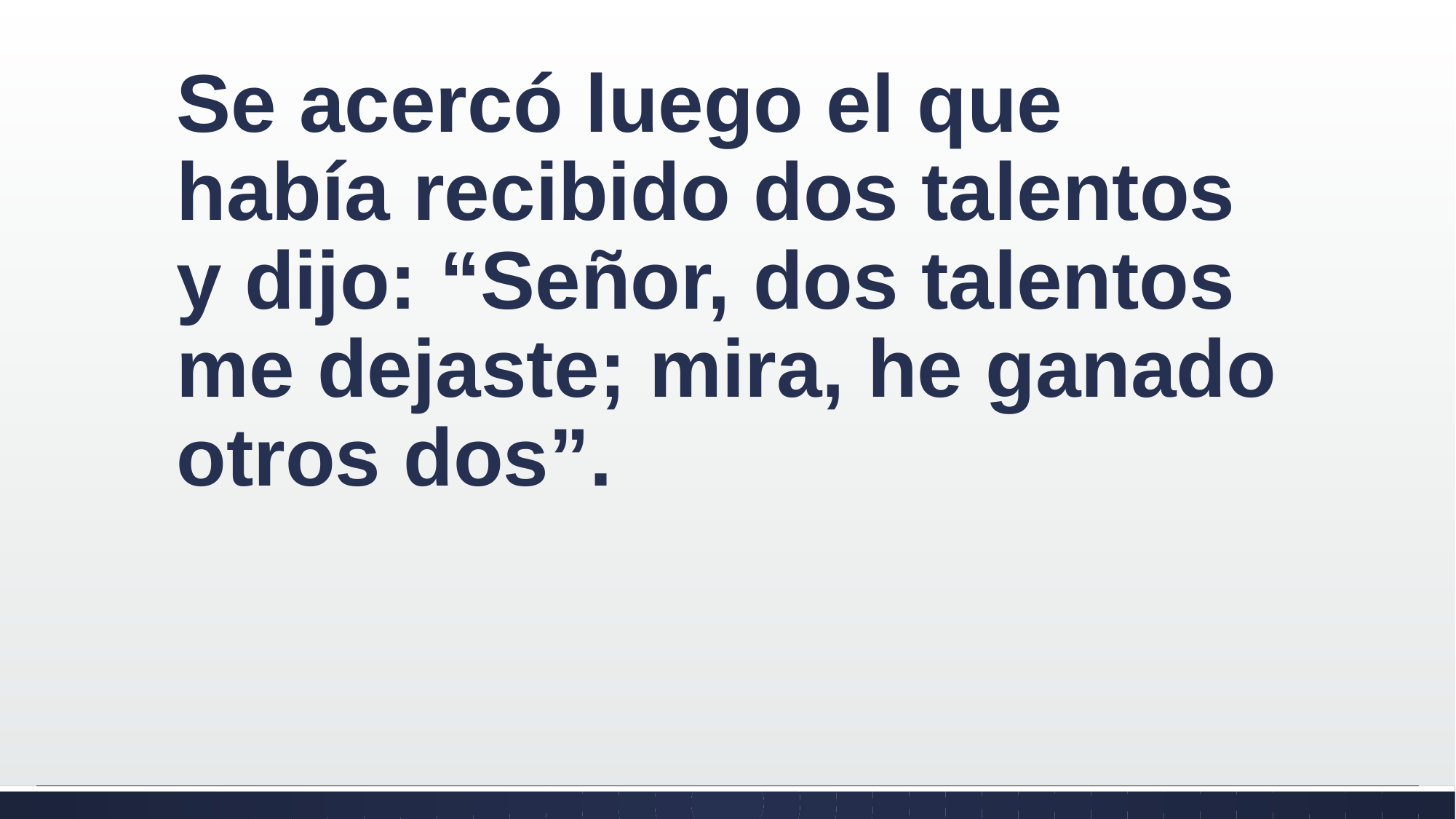

#
Se acercó luego el que había recibido dos talentos y dijo: “Señor, dos talentos me dejaste; mira, he ganado otros dos”.